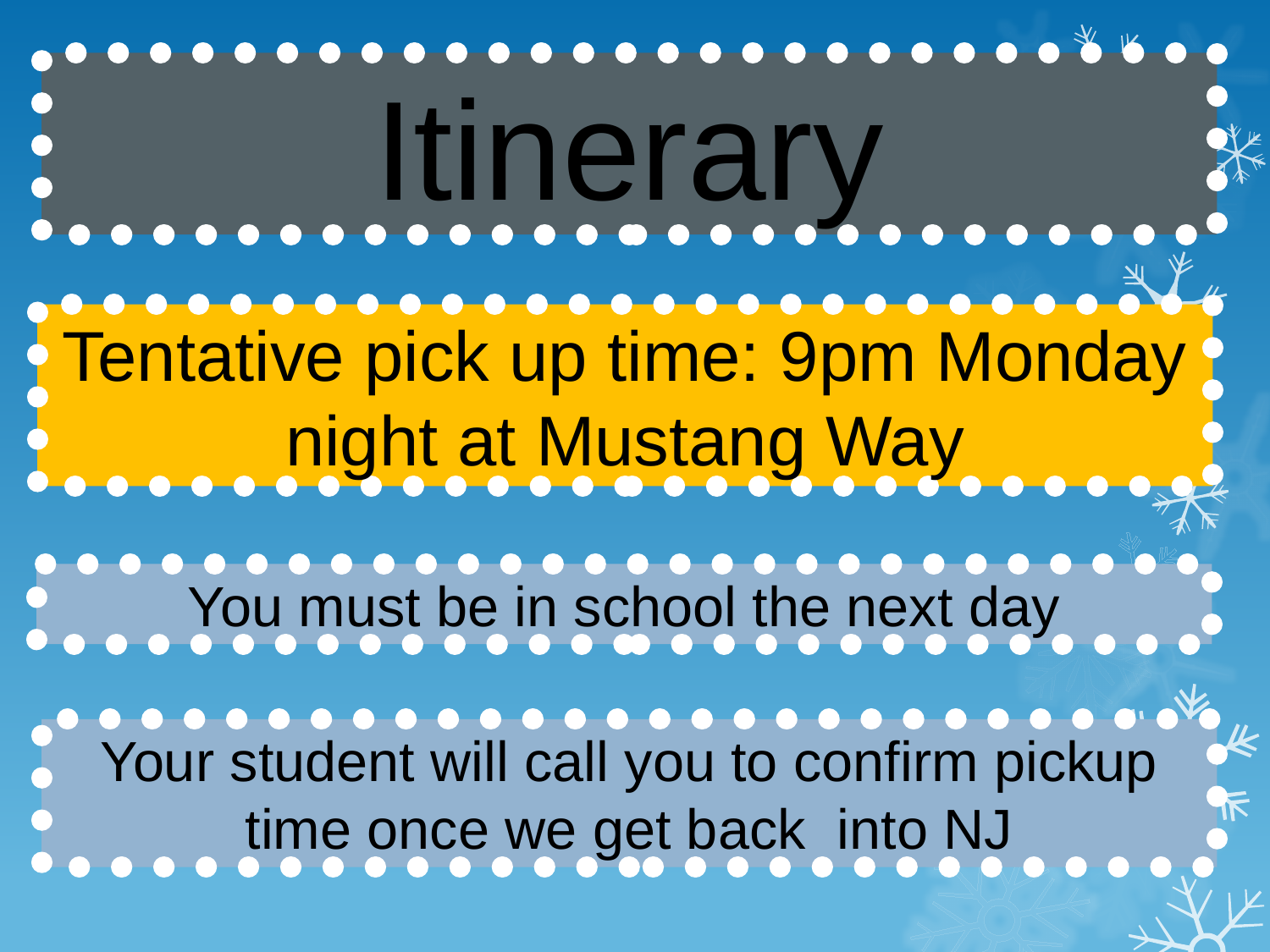

Itinerary
Tentative pick up time: 9pm Monday night at Mustang Way
You must be in school the next day
Your student will call you to confirm pickup time once we get back  into NJ